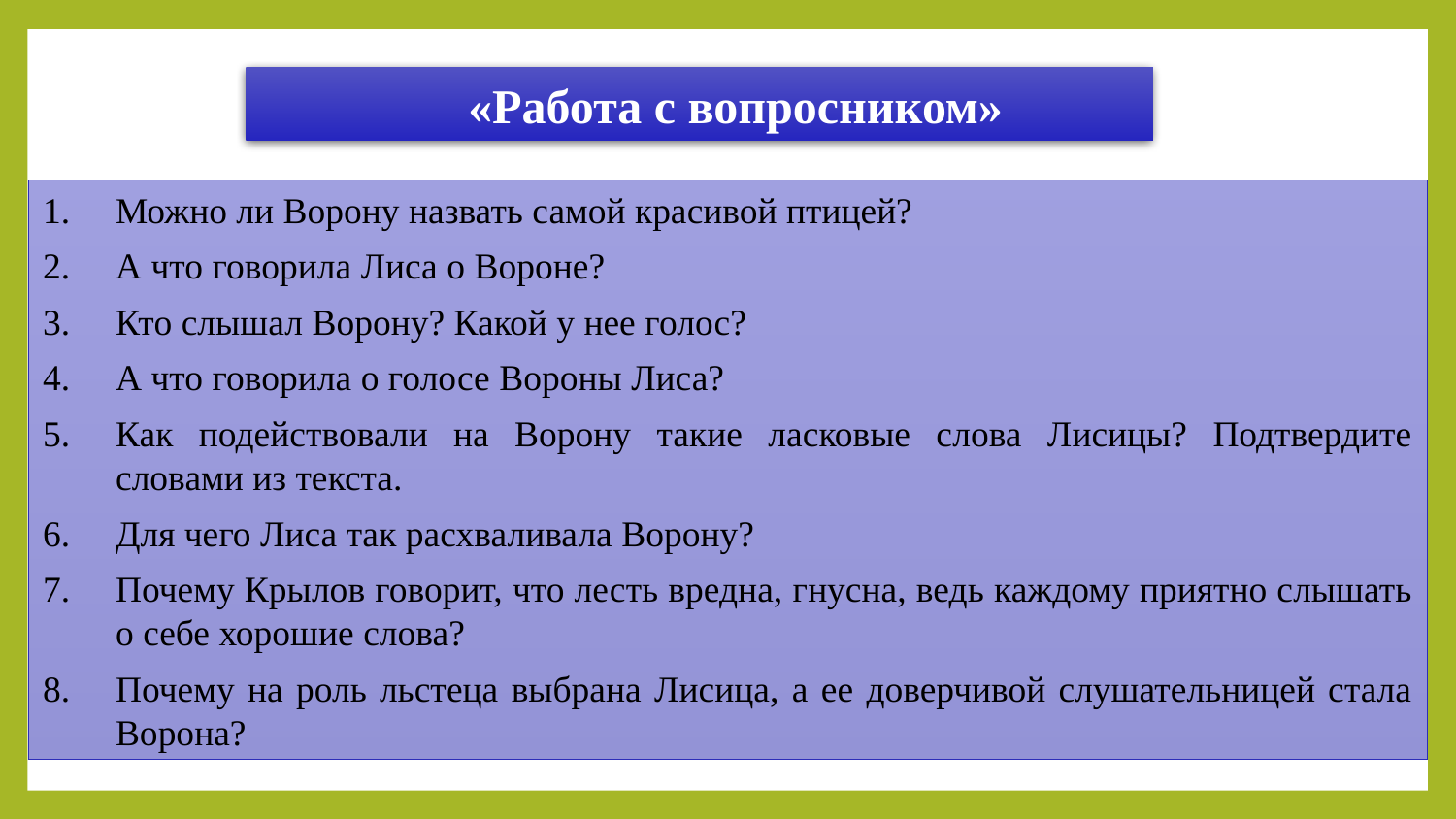

«Работа с вопросником»
Можно ли Ворону назвать самой красивой птицей?
А что говорила Лиса о Вороне?
Кто слышал Ворону? Какой у нее голос?
А что говорила о голосе Вороны Лиса?
Как подействовали на Ворону такие ласковые слова Лисицы? Подтвердите словами из текста.
Для чего Лиса так расхваливала Ворону?
Почему Крылов говорит, что лесть вредна, гнусна, ведь каждому приятно слышать о себе хорошие слова?
Почему на роль льстеца выбрана Лисица, а ее доверчивой слушательницей стала Ворона?